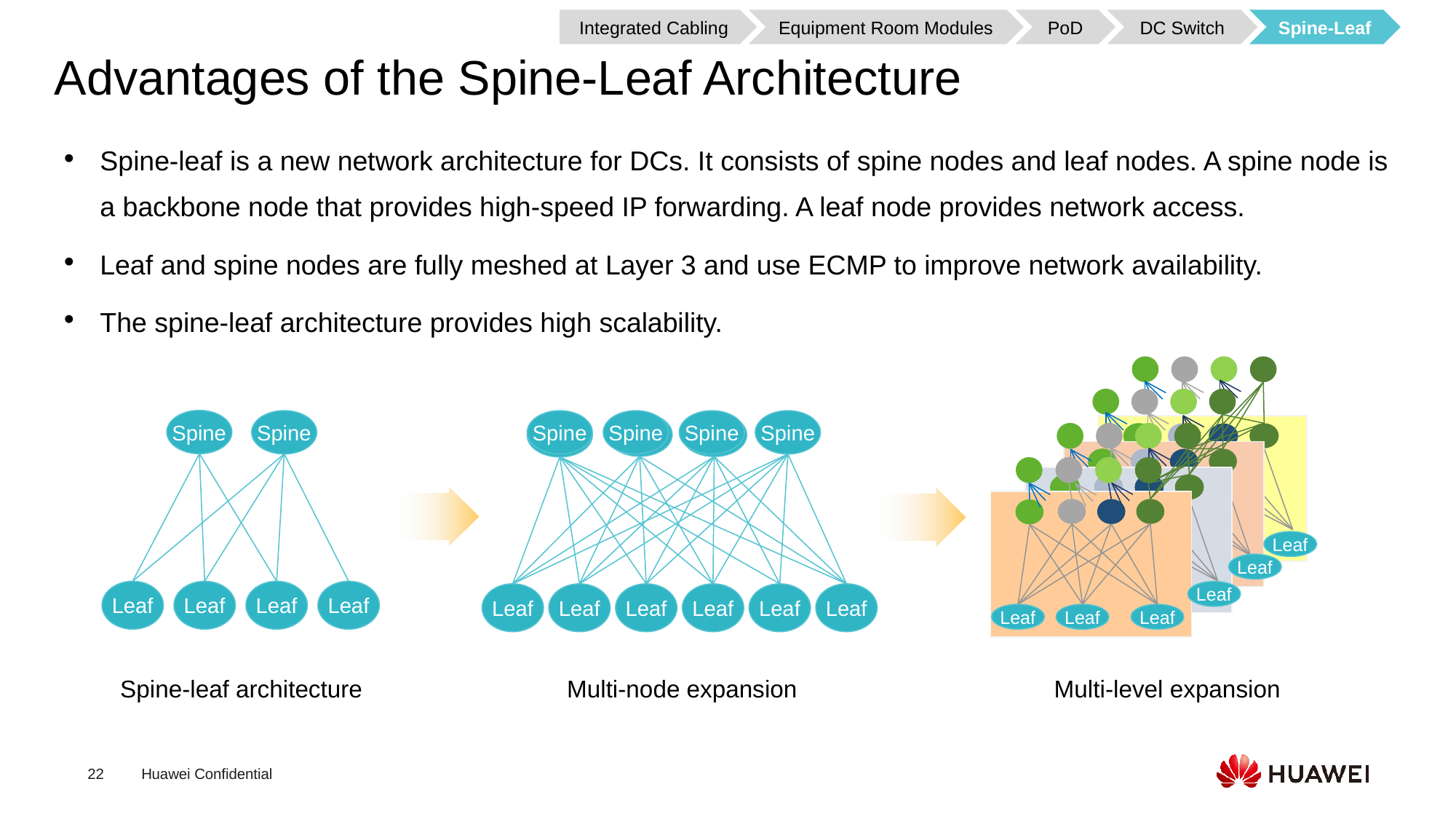

Integrated Cabling
Equipment Room Modules
PoD
DC Switch
Spine-Leaf
# Advantages of the Spine-Leaf Architecture
Spine-leaf is a new network architecture for DCs. It consists of spine nodes and leaf nodes. A spine node is a backbone node that provides high-speed IP forwarding. A leaf node provides network access.
Leaf and spine nodes are fully meshed at Layer 3 and use ECMP to improve network availability.
The spine-leaf architecture provides high scalability.

Spine
Spine
Spine
Spine
Spine
Spine
Spine
Spine
Spine

Leaf
Leaf
Leaf
Leaf

Leaf
Leaf
Leaf
Leaf
Leaf

Leaf
Leaf
Leaf
Leaf
Leaf

Leaf
Leaf
Leaf
Leaf
Leaf
Leaf
Leaf
Leaf
Leaf
Leaf
Leaf
Leaf
Leaf
Leaf
Leaf
Leaf
Spine-leaf architecture
Multi-node expansion
Multi-level expansion